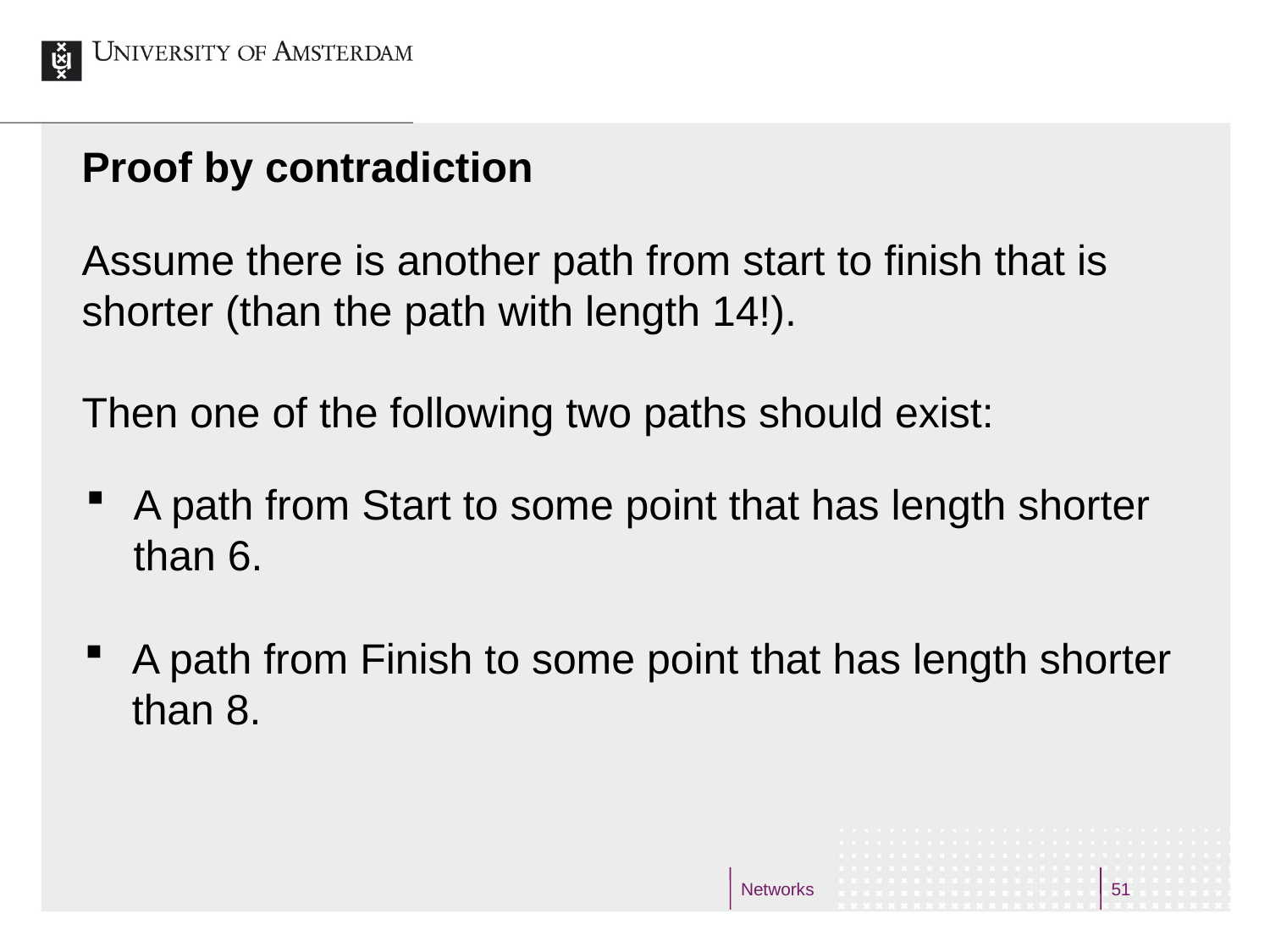

# Proof by contradiction Assume there is another path from start to finish that is shorter (than the path with length 14!). Then one of the following two paths should exist:
A path from Start to some point that has length shorter than 6.
A path from Finish to some point that has length shorter than 8.
Networks
51